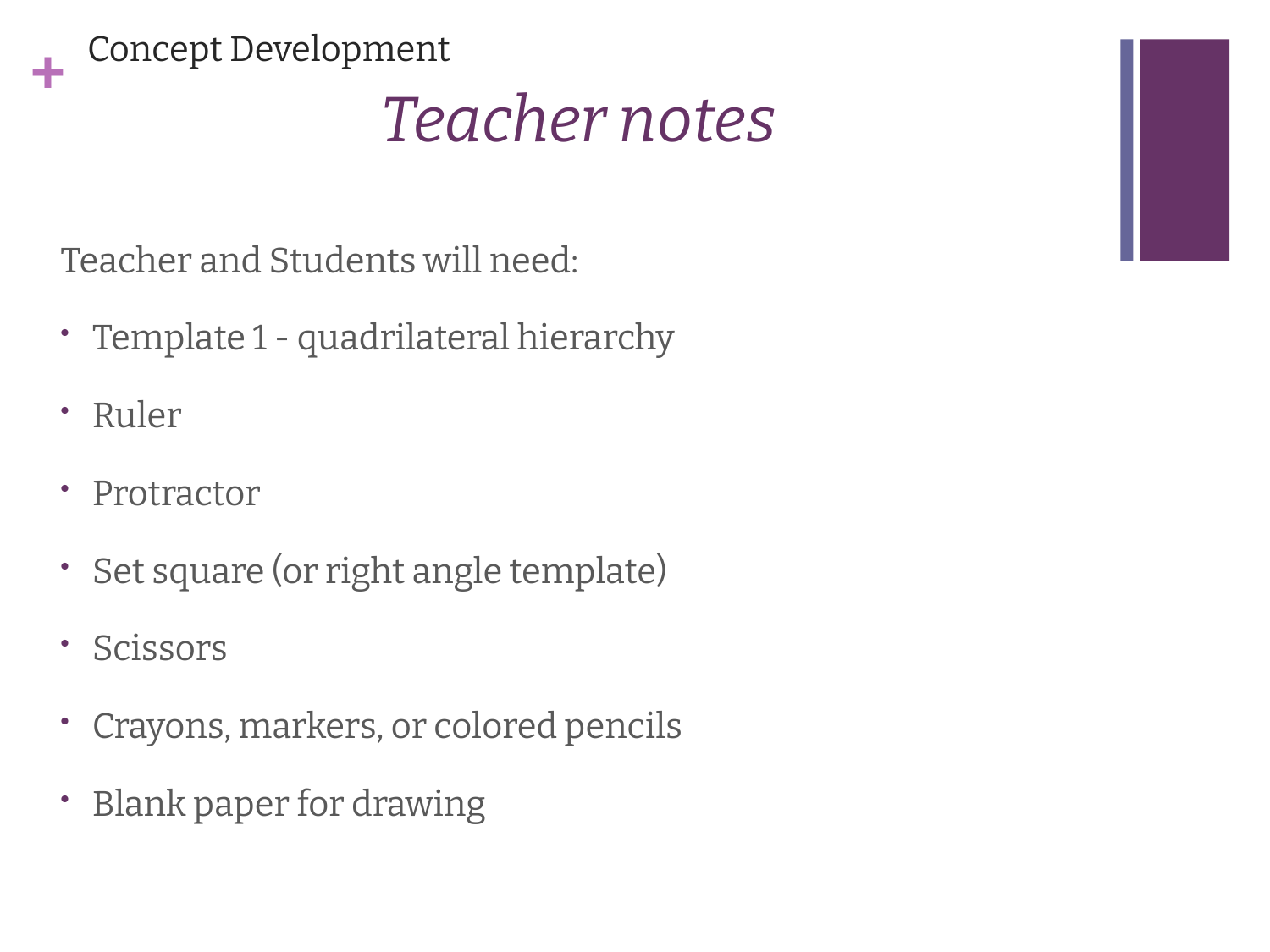

Concept Development
# Teacher notes
Teacher and Students will need:
Template 1 - quadrilateral hierarchy
Ruler
Protractor
Set square (or right angle template)
Scissors
Crayons, markers, or colored pencils
Blank paper for drawing